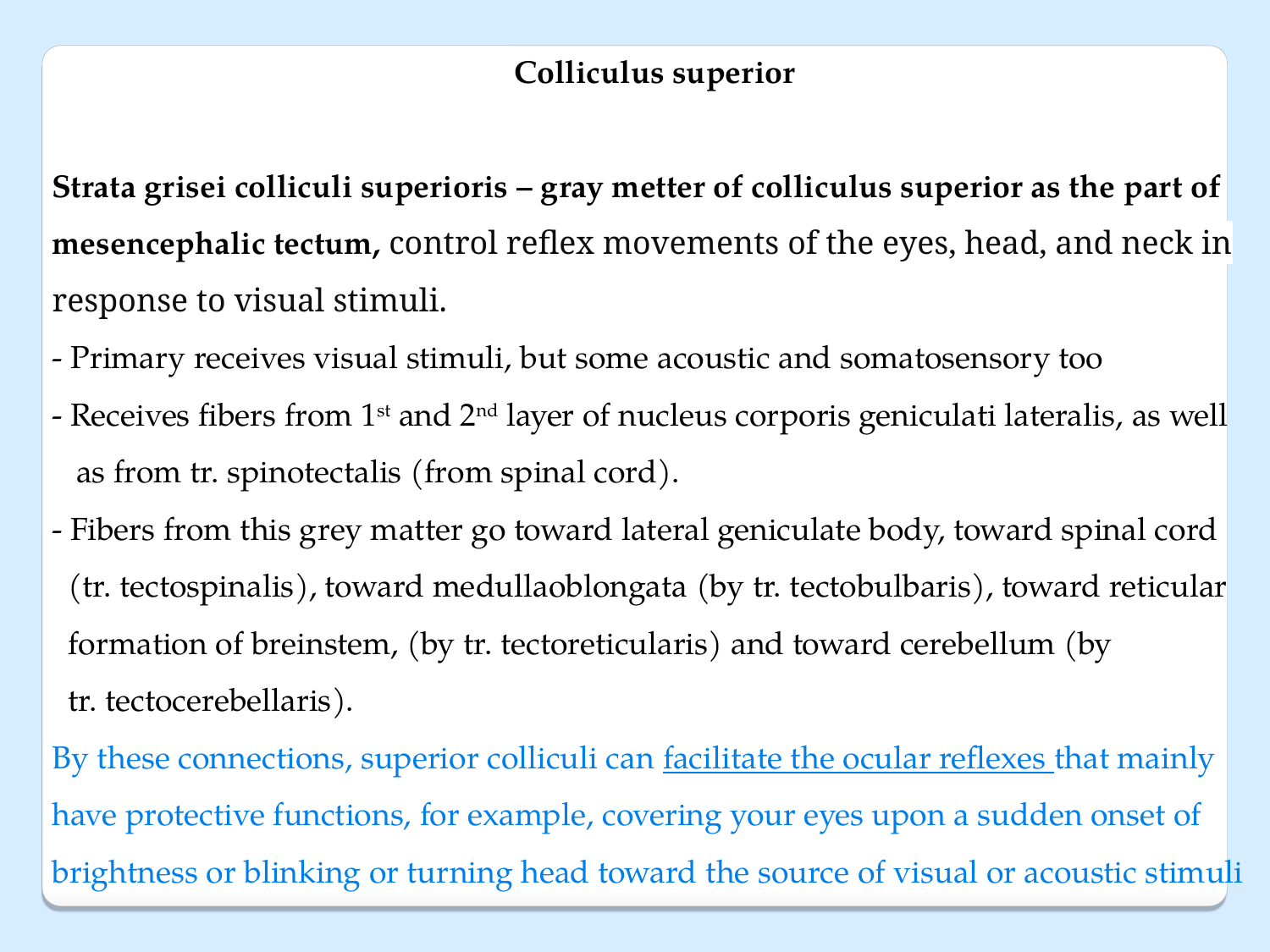

Colliculus superior

Strata grisei colliculi superioris – gray metter of colliculus superior as the part of mesencephalic tectum, control reflex movements of the eyes, head, and neck in response to visual stimuli.
- Primary receives visual stimuli, but some acoustic and somatosensory too
- Receives fibers from 1st and 2nd layer of nucleus corporis geniculati lateralis, as well
   as from tr. spinotectalis (from spinal cord).
- Fibers from this grey matter go toward lateral geniculate body, toward spinal cord
  (tr. tectospinalis), toward medullaoblongata (by tr. tectobulbaris), toward reticular
  formation of breinstem, (by tr. tectoreticularis) and toward cerebellum (by
  tr. tectocerebellaris).
By these connections, superior colliculi can facilitate the ocular reflexes that mainly have protective functions, for example, covering your eyes upon a sudden onset of brightness or blinking or turning head toward the source of visual or acoustic stimuli